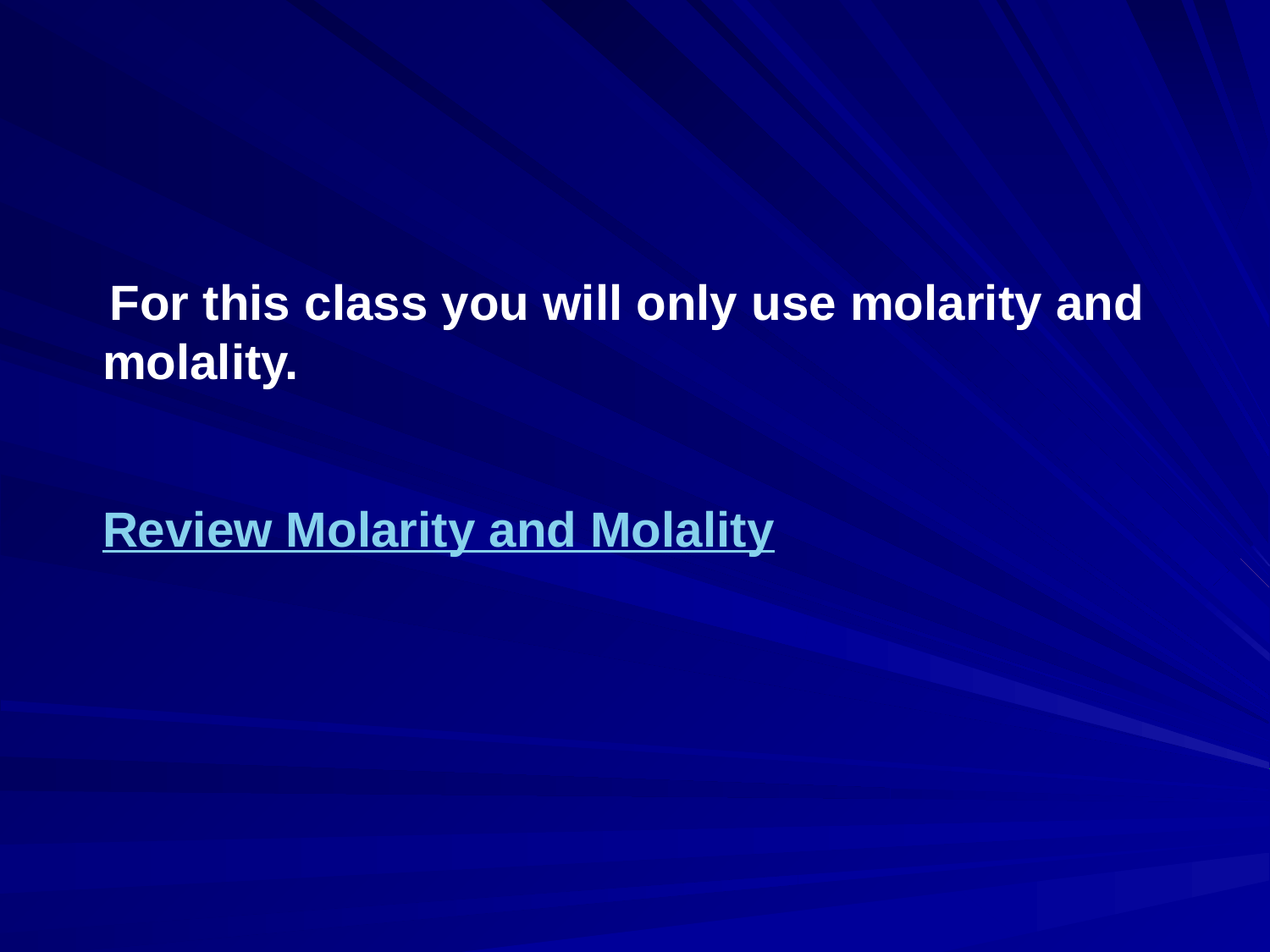

For this class you will only use molarity and molality.

	Review Molarity and Molality